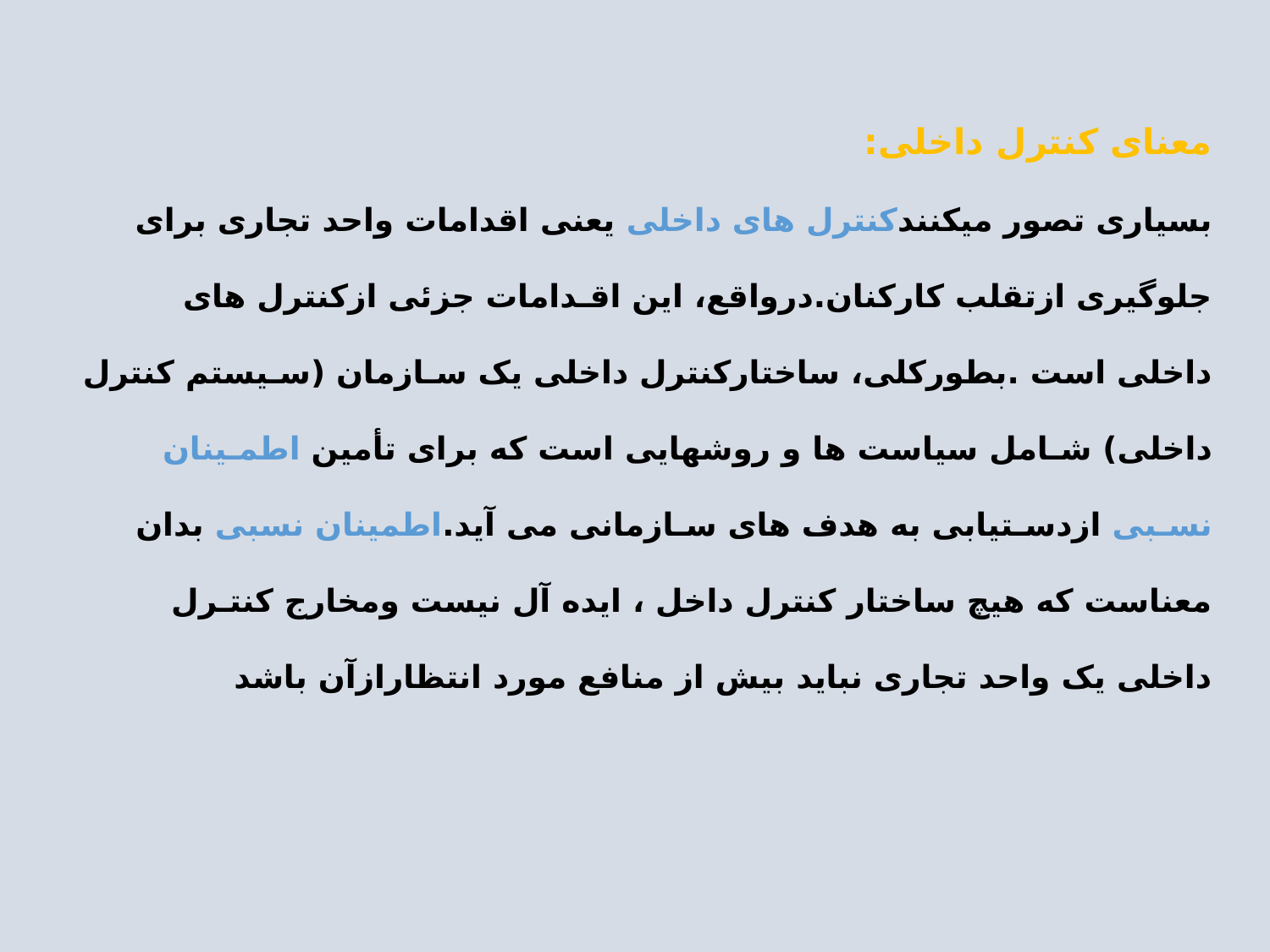

# معنای کنترل داخلی: بسیاری تصور میکنندکنترل های داخلی یعنی اقدامات واحد تجاری برای جلوگیری ازتقلب کارکنان.درواقع، این اقـدامات جزئی ازکنترل های داخلی است .بطورکلی، ساختارکنترل داخلی یک سـازمان (سـیستم کنترل داخلی) شـامل سیاست ها و روشهایی است که برای تأمین اطمـینان نسـبی ازدسـتیابی به هدف های سـازمانی می آید.اطمینان نسبی بدان معناست که هیچ ساختار کنترل داخل ، ایده آل نیست ومخارج کنتـرل داخلی یک واحد تجاری نباید بیش از منافع مورد انتظارازآن باشد